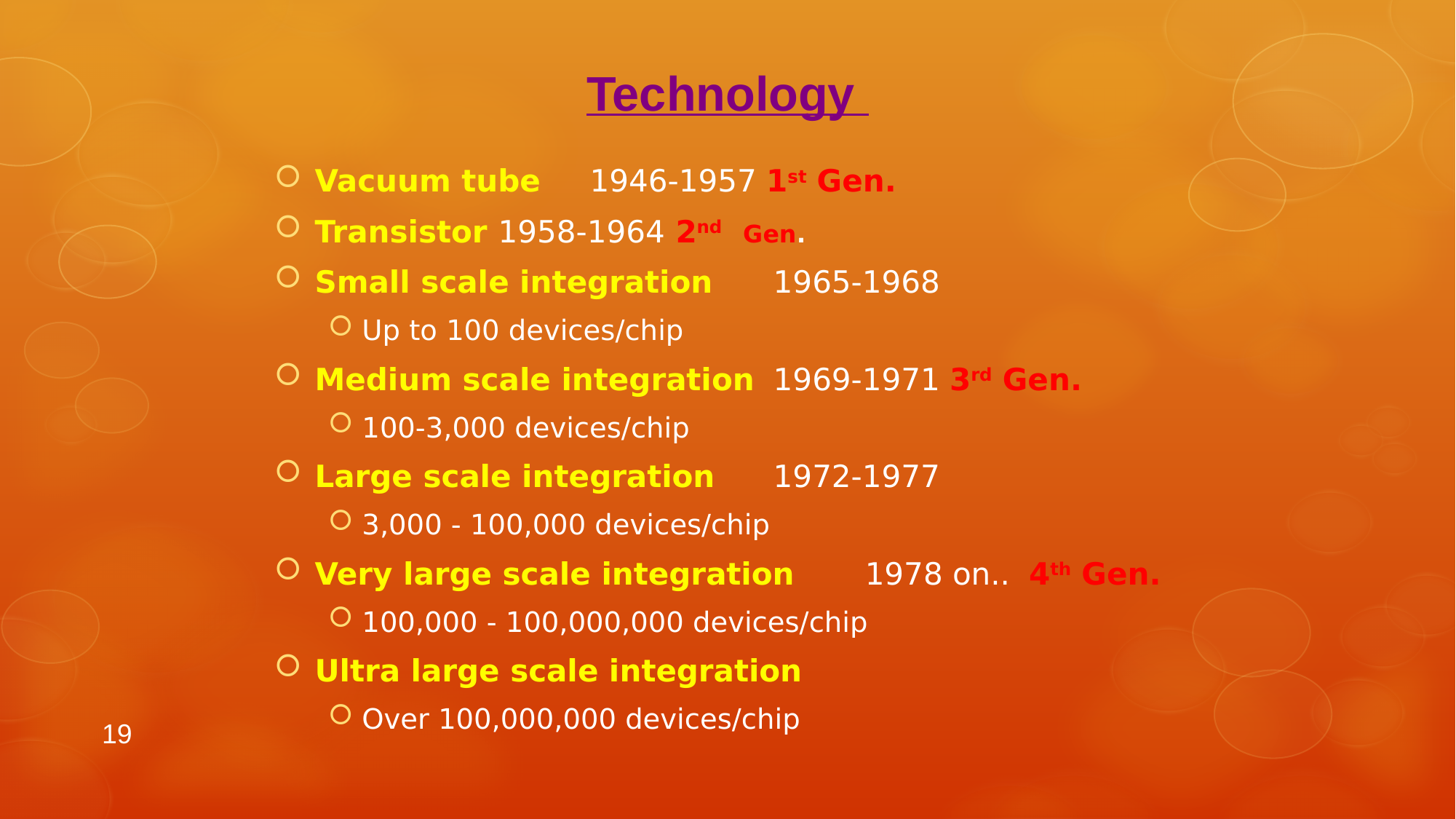

Technology
Vacuum tube 						1946-1957 1st Gen.
Transistor 							1958-1964 2nd  Gen.
Small scale integration 			1965-1968
Up to 100 devices/chip
Medium scale integration 			1969-1971 3rd Gen.
100-3,000 devices/chip
Large scale integration 			1972-1977
3,000 - 100,000 devices/chip
Very large scale integration   		1978 on..  4th Gen.
100,000 - 100,000,000 devices/chip
Ultra large scale integration
Over 100,000,000 devices/chip
19